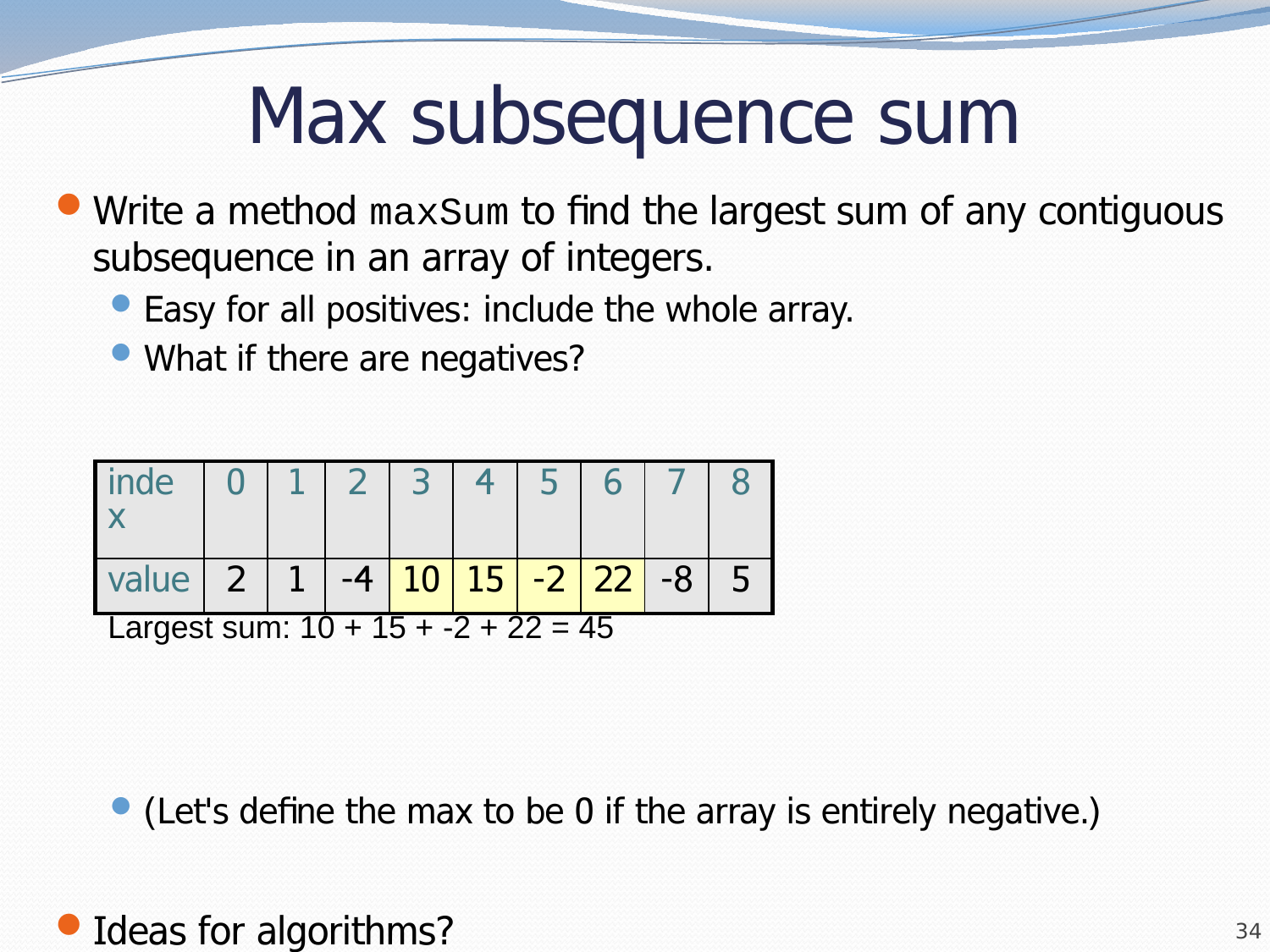

# Max subsequence sum
Write a method maxSum to find the largest sum of any contiguous subsequence in an array of integers.
Easy for all positives: include the whole array.
What if there are negatives?

(Let's define the max to be 0 if the array is entirely negative.)

Ideas for algorithms?
| index | 0 | 1 | 2 | 3 | 4 | 5 | 6 | 7 | 8 |
| --- | --- | --- | --- | --- | --- | --- | --- | --- | --- |
| value | 2 | 1 | -4 | 10 | 15 | -2 | 22 | -8 | 5 |
| index | 0 | 1 | 2 | 3 | 4 | 5 | 6 | 7 | 8 |
| --- | --- | --- | --- | --- | --- | --- | --- | --- | --- |
| value | 2 | 1 | -4 | 10 | 15 | -2 | 22 | -8 | 5 |
Largest sum: 10 + 15 + -2 + 22 = 45